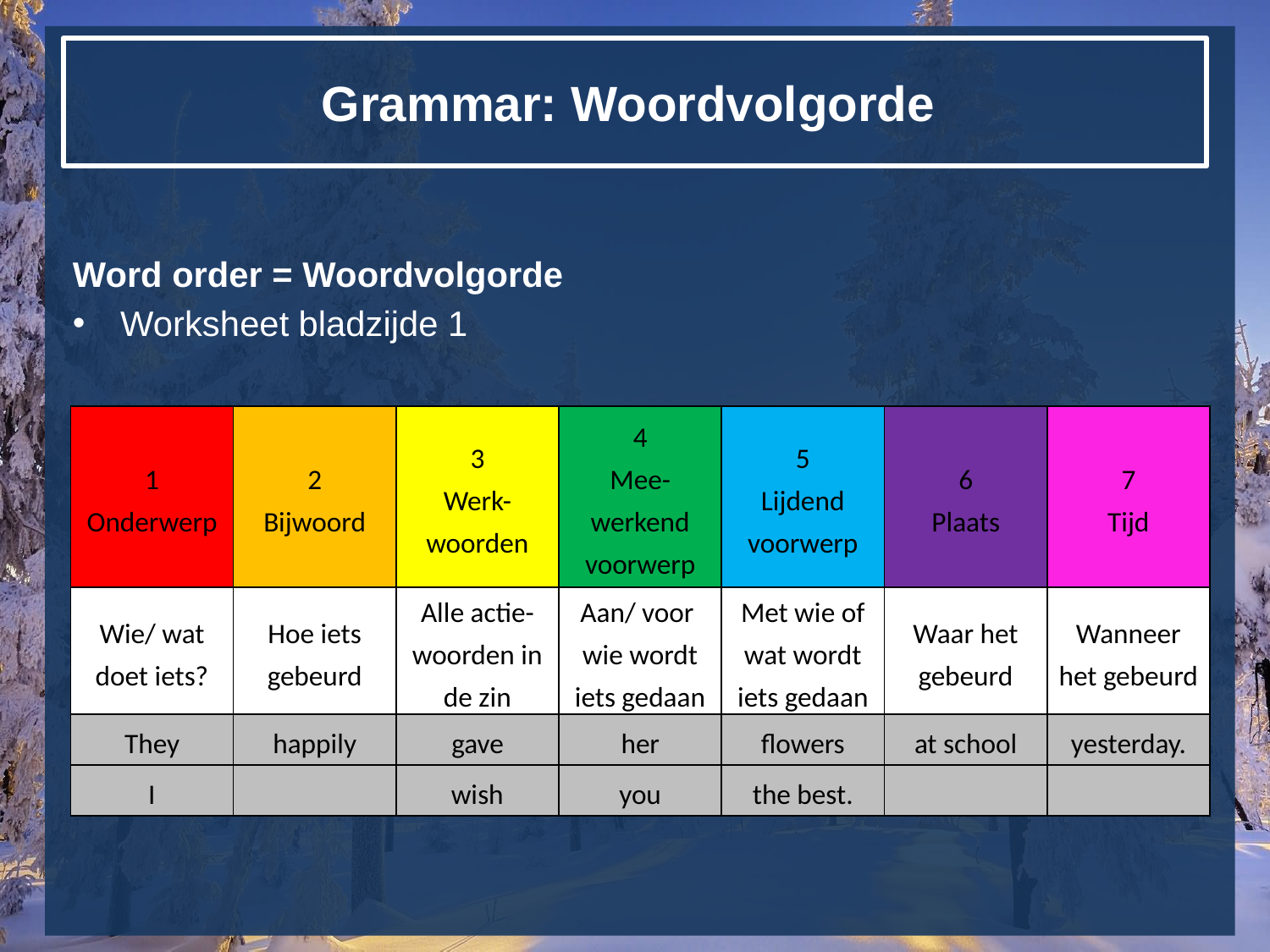

# Grammar: Woordvolgorde

Word order = Woordvolgorde
Worksheet bladzijde 1

| 1 Onderwerp | 2 Bijwoord | 3 Werk-woorden | 4 Mee-werkend voorwerp | 5 Lijdend voorwerp | 6 Plaats | 7 Tijd |
| --- | --- | --- | --- | --- | --- | --- |
| Wie/ wat doet iets? | Hoe iets gebeurd | Alle actie-woorden in de zin | Aan/ voor wie wordt iets gedaan | Met wie of wat wordt iets gedaan | Waar het gebeurd | Wanneer het gebeurd |
| They | happily | gave | her | flowers | at school | yesterday. |
| I |  | wish | you | the best. |  |  |